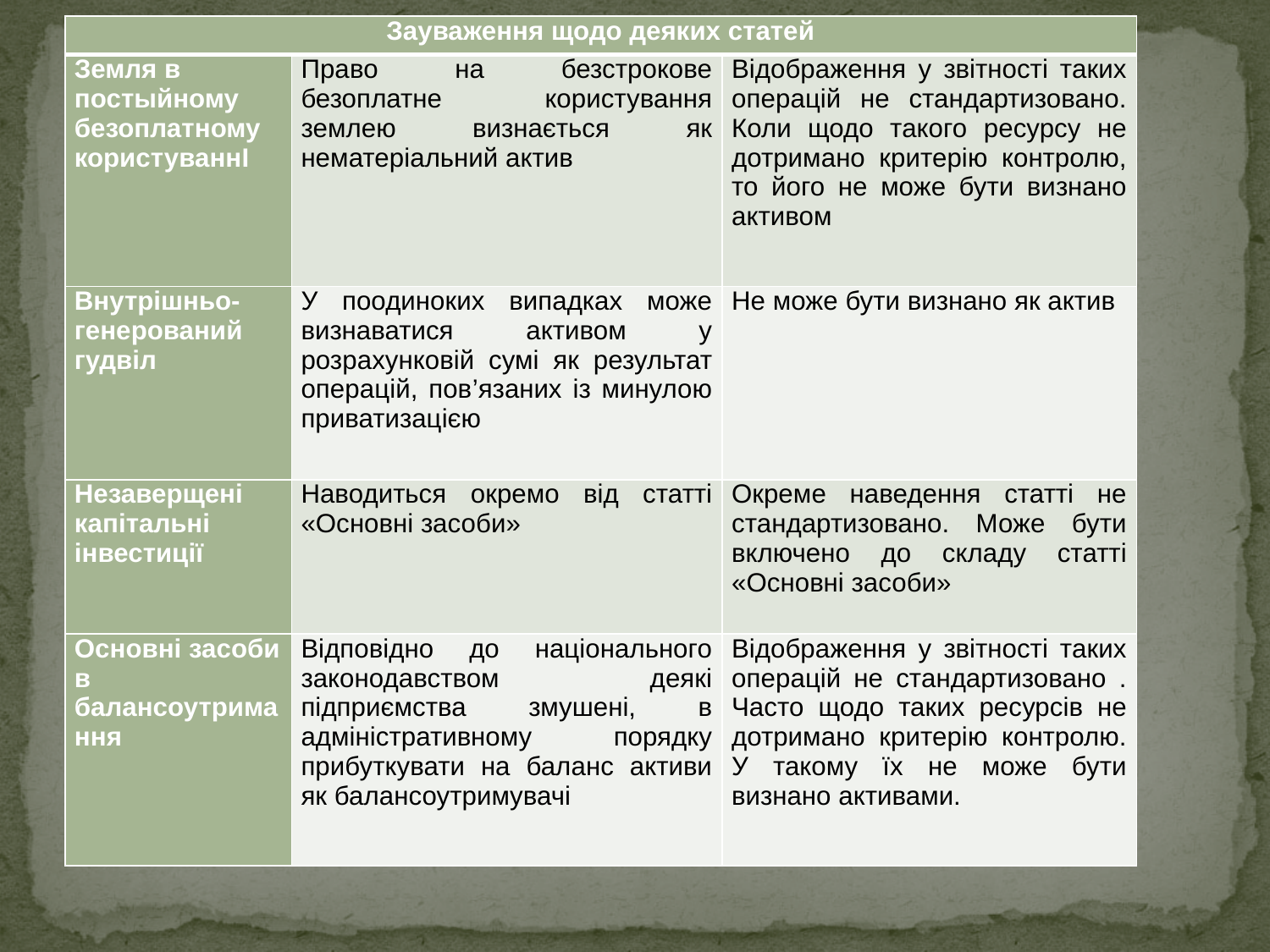

| Зауваження щодо деяких статей |  |  |
| --- | --- | --- |
| Земля в постыйному безоплатному користуваннІ | Право на безстрокове безоплатне користування землею визнається як нематеріальний актив | Відображення у звітності таких операцій не стандартизовано. Коли щодо такого ресурсу не дотримано критерію контролю, то його не може бути визнано активом |
| Внутрішньо-генерований гудвіл | У поодиноких випадках може визнаватися активом у розрахунковій сумі як результат операцій, пов’язаних із минулою приватизацією | Не може бути визнано як актив |
| Незаверщені капітальні інвестиції | Наводиться окремо від статті «Основні засоби» | Окреме наведення статті не стандартизовано. Може бути включено до складу статті «Основні засоби» |
| Основні засоби в балансоутримання | Відповідно до національного законодавством деякі підприємства змушені, в адміністративному порядку прибуткувати на баланс активи як балансоутримувачі | Відображення у звітності таких операцій не стандартизовано . Часто щодо таких ресурсів не дотримано критерію контролю. У такому їх не може бути визнано активами. |